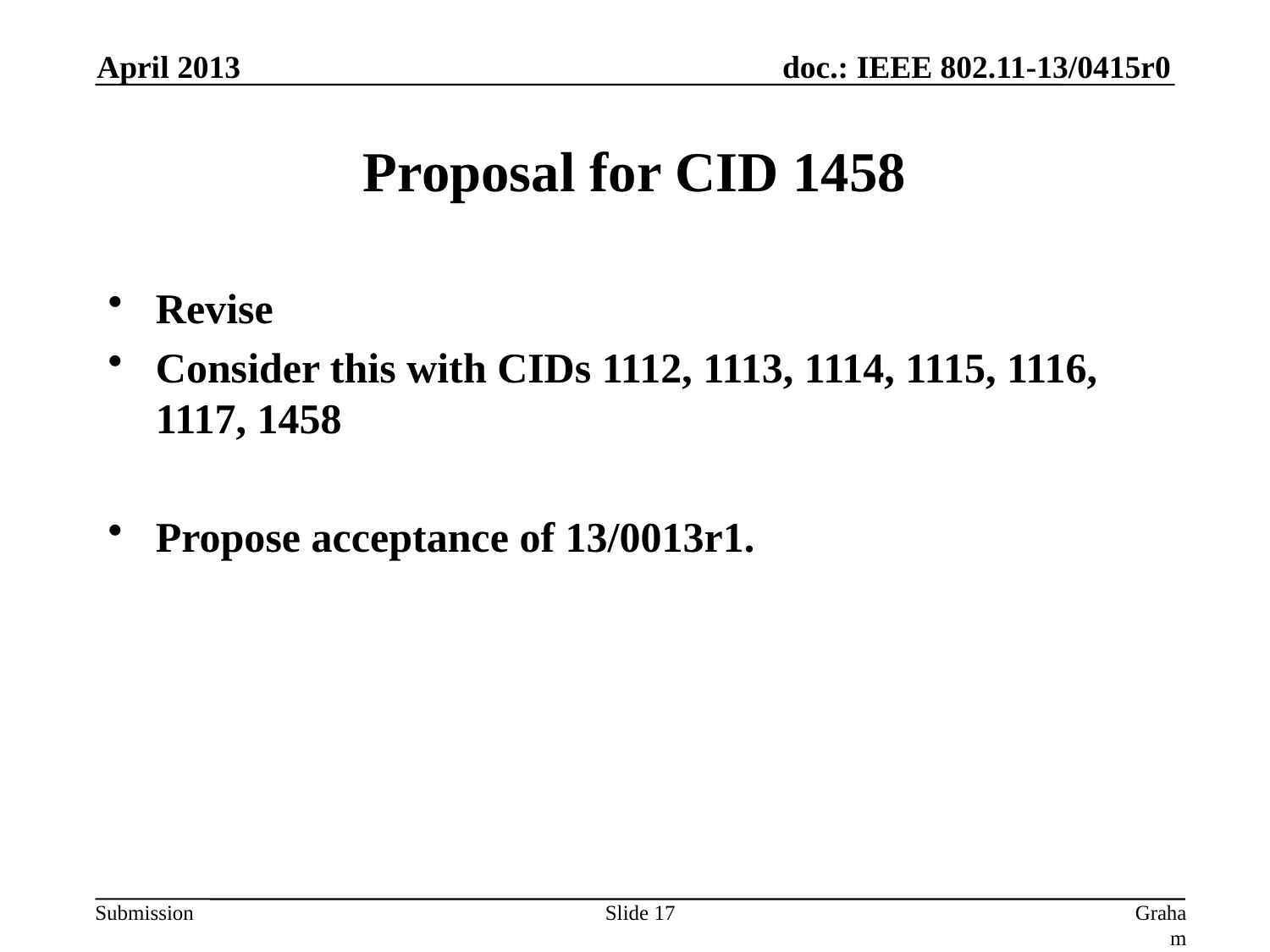

April 2013
# Proposal for CID 1458
Revise
Consider this with CIDs 1112, 1113, 1114, 1115, 1116, 1117, 1458

Propose acceptance of 13/0013r1.
Slide 17
Graham Smith, DSP Group